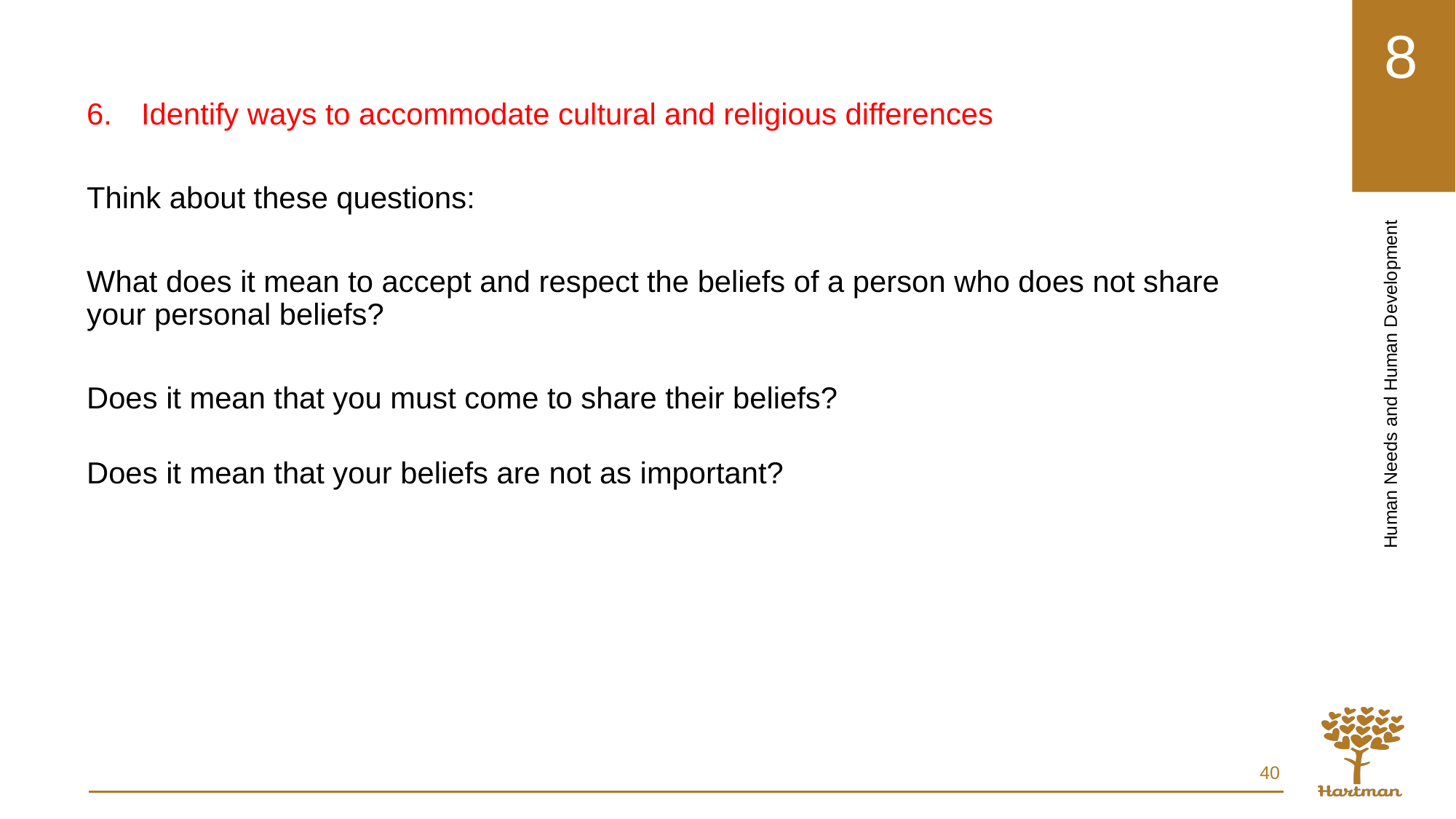

Identify ways to accommodate cultural and religious differences

Think about these questions:

What does it mean to accept and respect the beliefs of a person who does not share your personal beliefs?

Does it mean that you must come to share their beliefs?
Does it mean that your beliefs are not as important?

40